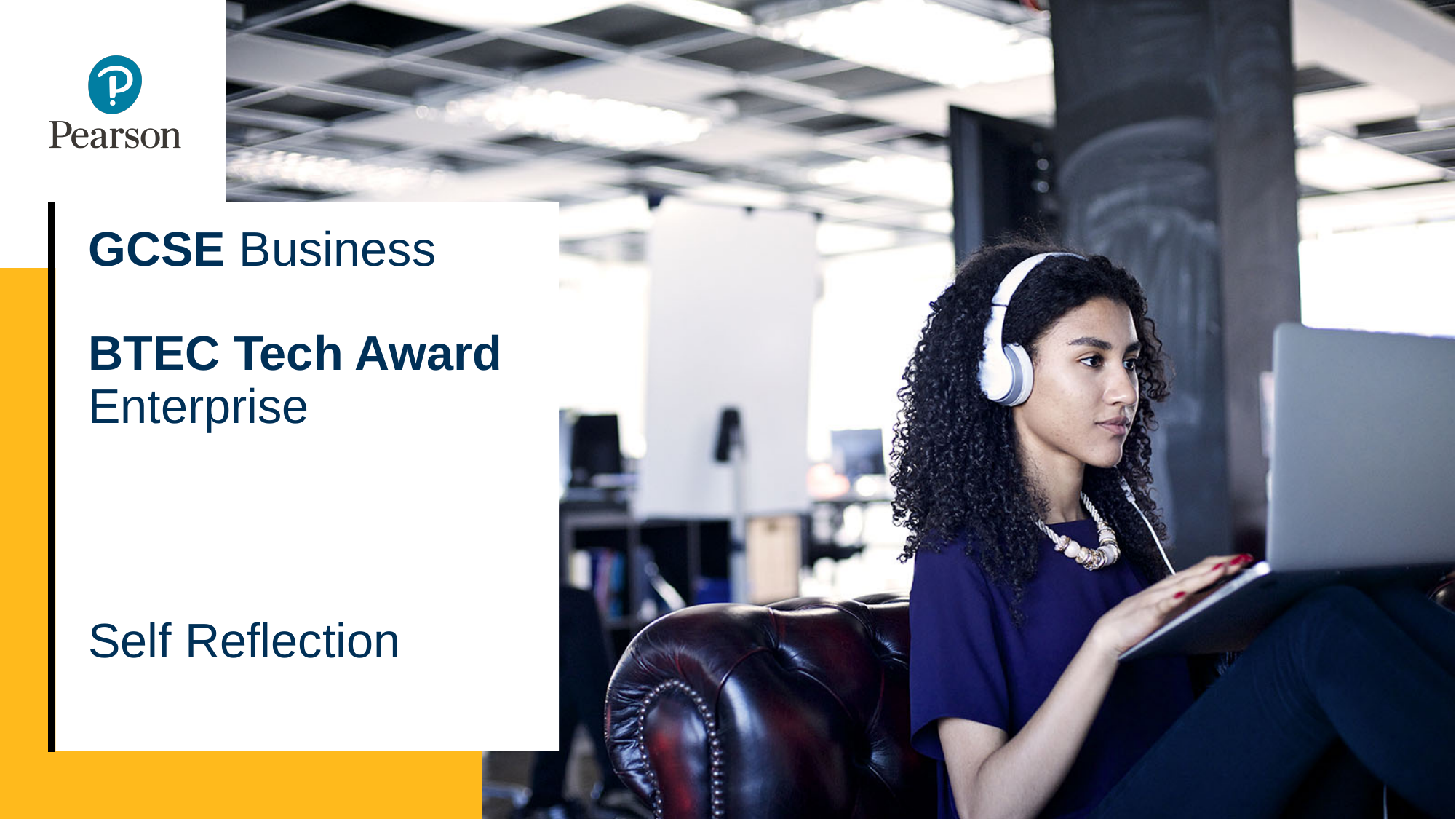

# GCSE Business BTEC Tech Award Enterprise
Self Reflection